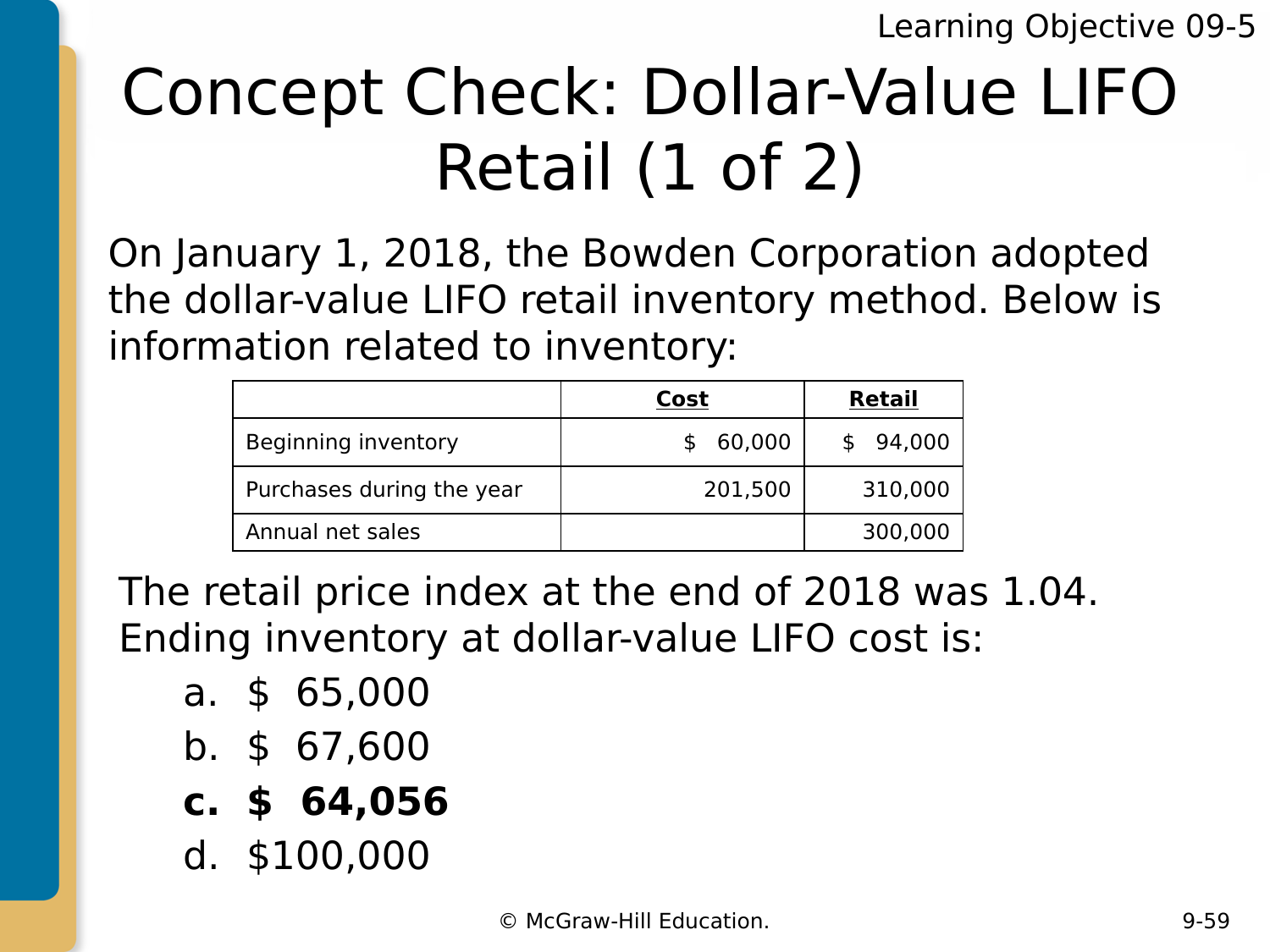

Learning Objective 09-5
# Concept Check: Dollar-Value LIFO Retail (1 of 2)
On January 1, 2018, the Bowden Corporation adopted the dollar-value LIFO retail inventory method. Below is information related to inventory:
|  | Cost | Retail |
| --- | --- | --- |
| Beginning inventory | $ 60,000 | $ 94,000 |
| Purchases during the year | 201,500 | 310,000 |
| Annual net sales |  | 300,000 |
The retail price index at the end of 2018 was 1.04. Ending inventory at dollar-value LIFO cost is:
$  65,000
$  67,600
$  64,056
$100,000